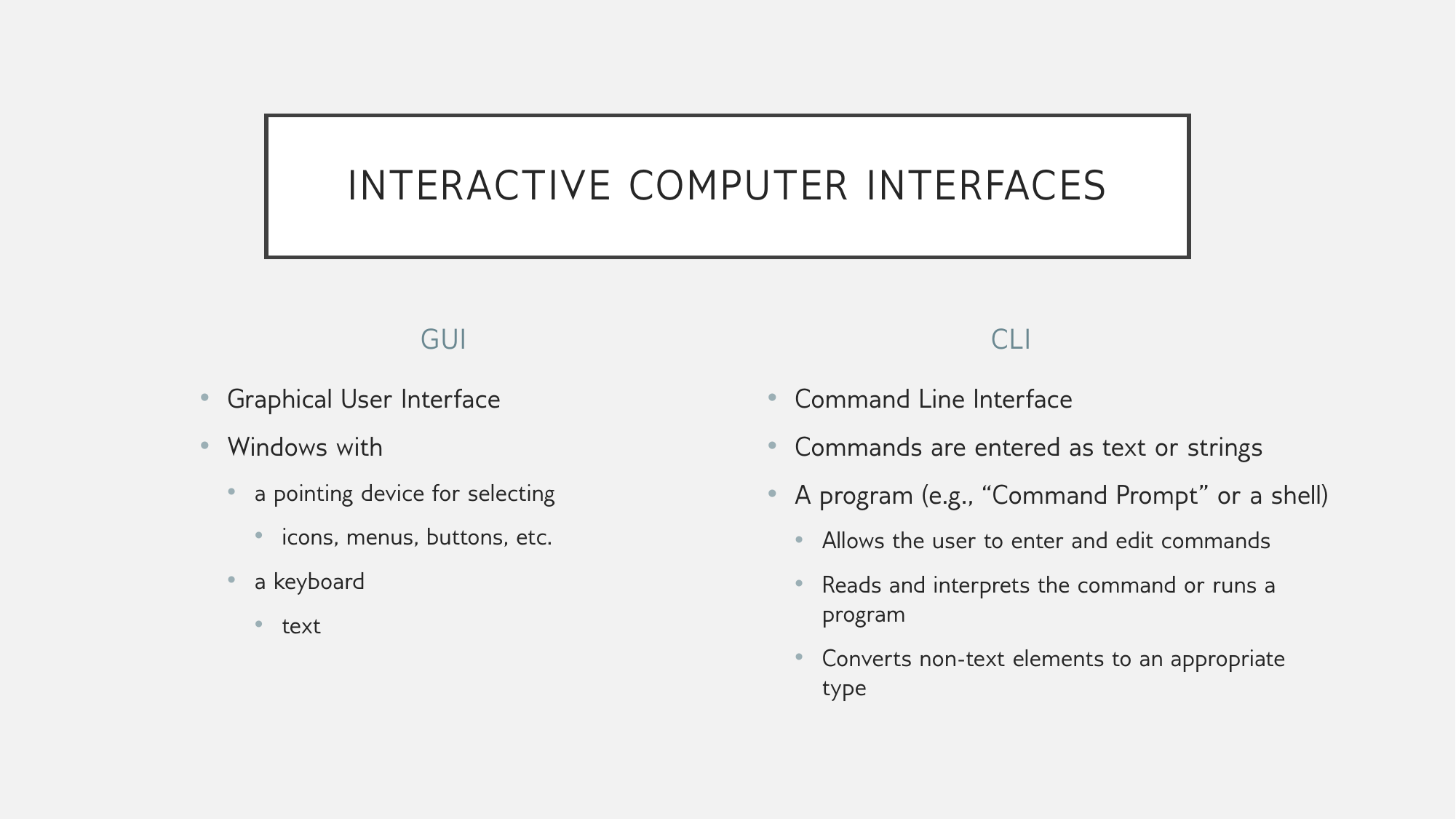

# Interactive Computer Interfaces
GUI
Cli
Command Line Interface
Commands are entered as text or strings
A program (e.g., “Command Prompt” or a shell)
Allows the user to enter and edit commands
Reads and interprets the command or runs a program
Converts non-text elements to an appropriate type
Graphical User Interface
Windows with
a pointing device for selecting
icons, menus, buttons, etc.
a keyboard
text